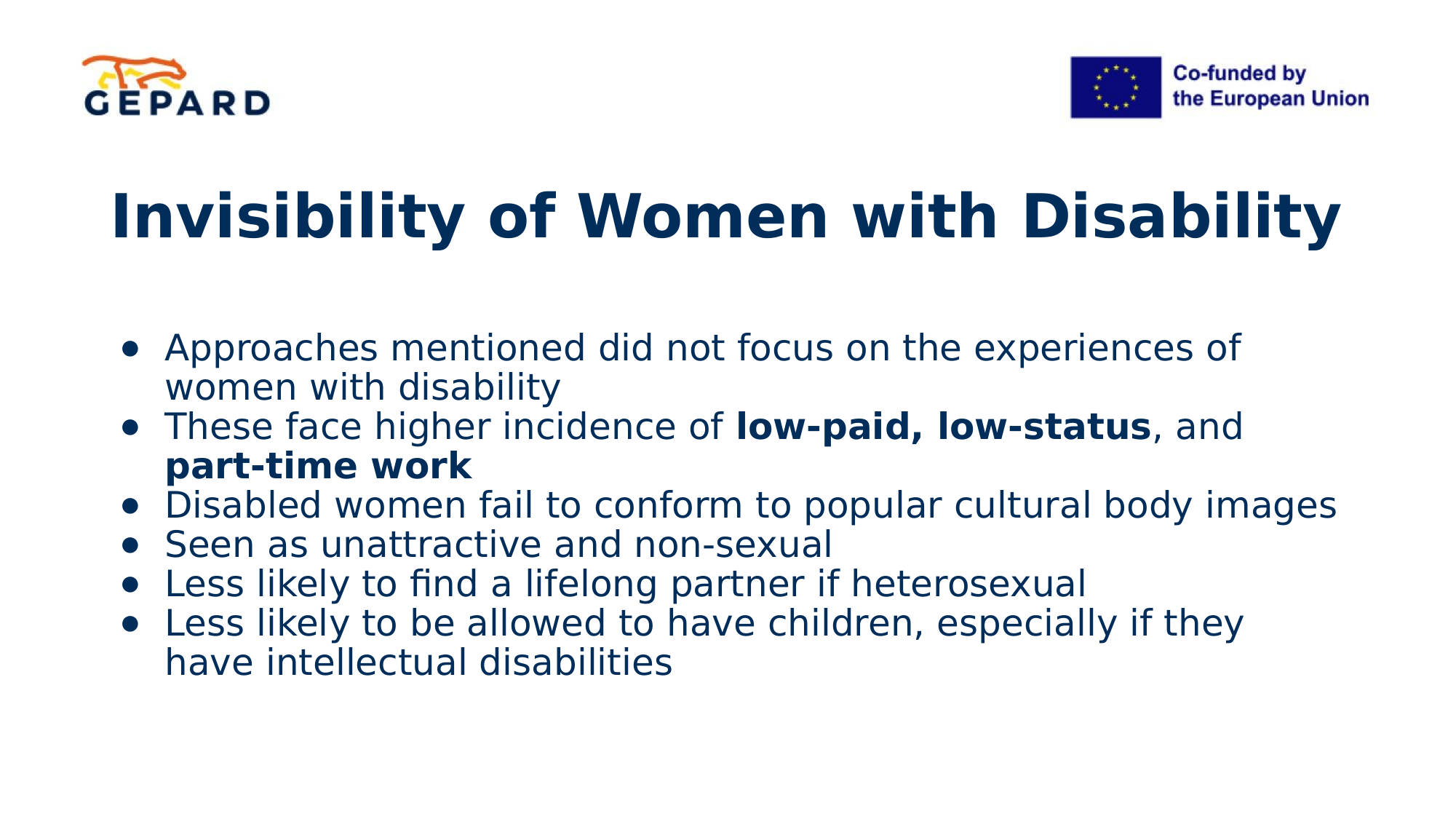

# Invisibility of Women with Disability
Approaches mentioned did not focus on the experiences of women with disability
These face higher incidence of low-paid, low-status, and part-time work
Disabled women fail to conform to popular cultural body images
Seen as unattractive and non-sexual
Less likely to find a lifelong partner if heterosexual
Less likely to be allowed to have children, especially if they have intellectual disabilities